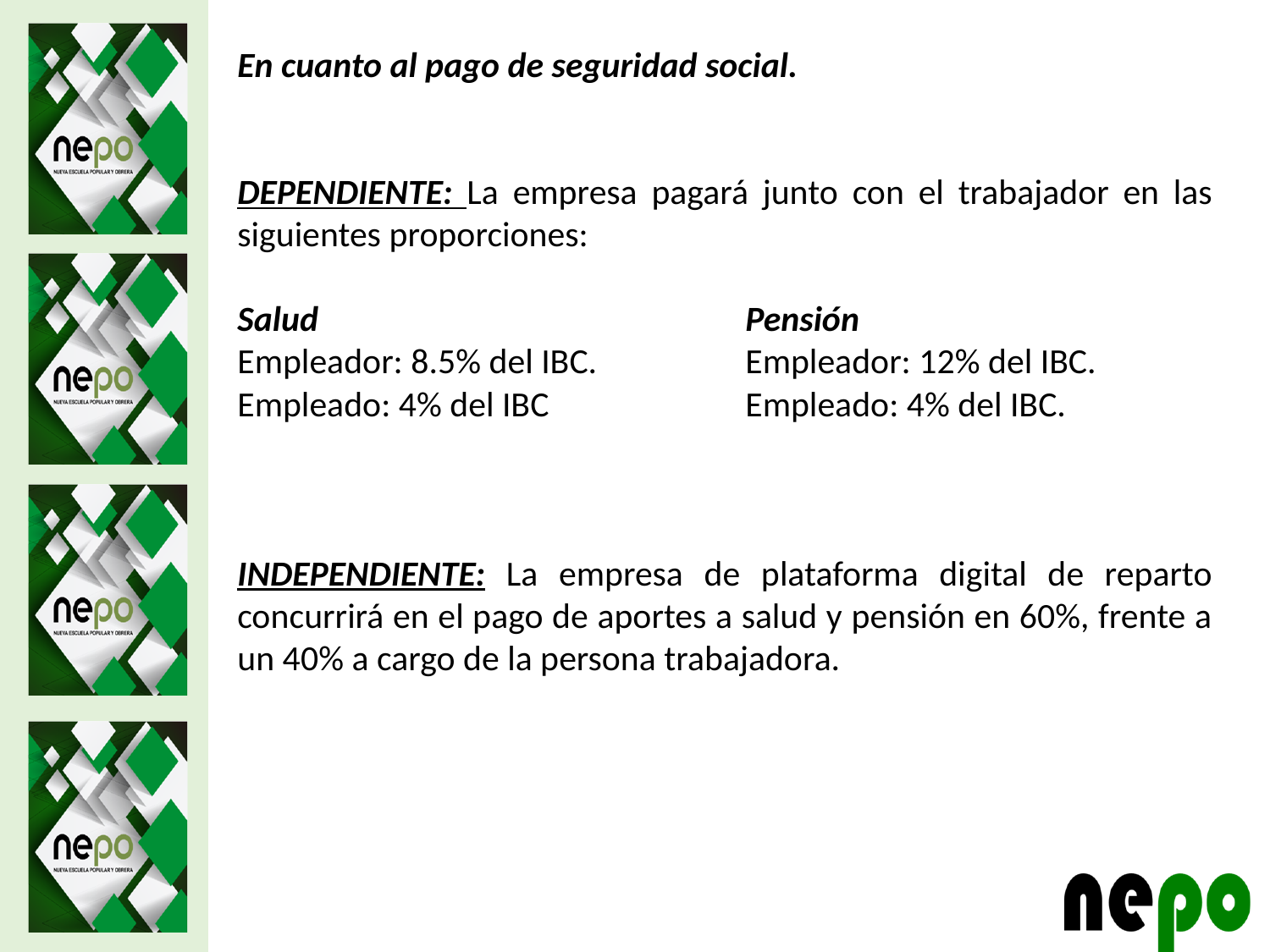

En cuanto al pago de seguridad social.

DEPENDIENTE: La empresa pagará junto con el trabajador en las siguientes proporciones:

Salud 				Pensión
Empleador: 8.5% del IBC. 		Empleador: 12% del IBC.
Empleado: 4% del IBC		Empleado: 4% del IBC.

INDEPENDIENTE: La empresa de plataforma digital de reparto concurrirá en el pago de aportes a salud y pensión en 60%, frente a un 40% a cargo de la persona trabajadora.